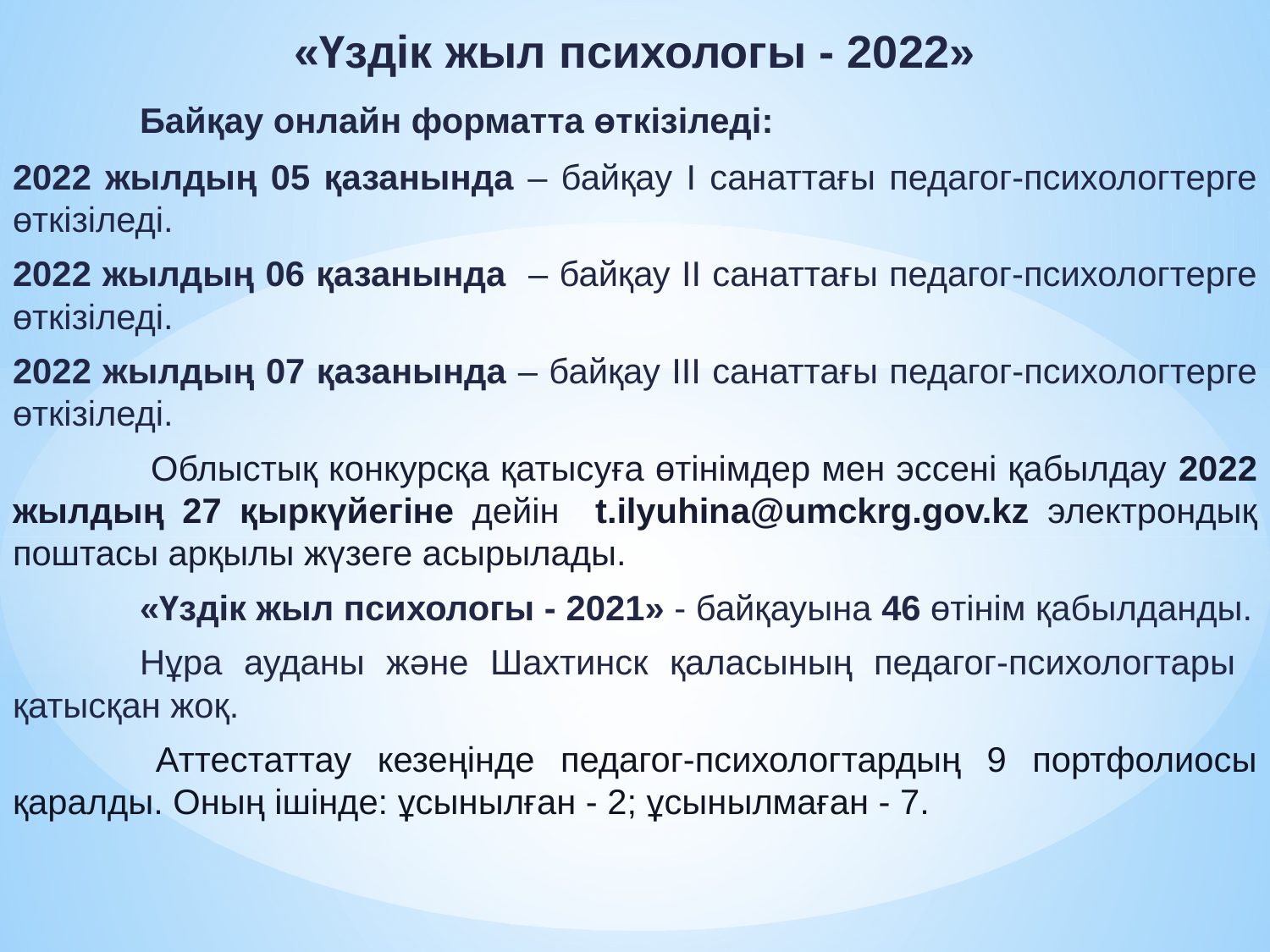

«Үздік жыл психологы - 2022»
    	Байқау онлайн форматта өткізіледі:
2022 жылдың 05 қазанында – байқау І санаттағы педагог-психологтерге өткізіледі.
2022 жылдың 06 қазанында  – байқау ІІ санаттағы педагог-психологтерге өткізіледі.
2022 жылдың 07 қазанында – байқау ІІІ санаттағы педагог-психологтерге өткізіледі.
	 Облыстық конкурсқа қатысуға өтінімдер мен эссені қабылдау 2022 жылдың 27 қыркүйегіне дейін  t.ilyuhina@umckrg.gov.kz электрондық поштасы арқылы жүзеге асырылады.
	«Үздік жыл психологы - 2021» - байқауына 46 өтінім қабылданды.
	Нұра ауданы және Шахтинск қаласының педагог-психологтары  қатысқан жоқ.
 	Аттестаттау кезеңінде педагог-психологтардың 9 портфолиосы қаралды. Оның ішінде: ұсынылған - 2; ұсынылмаған - 7.